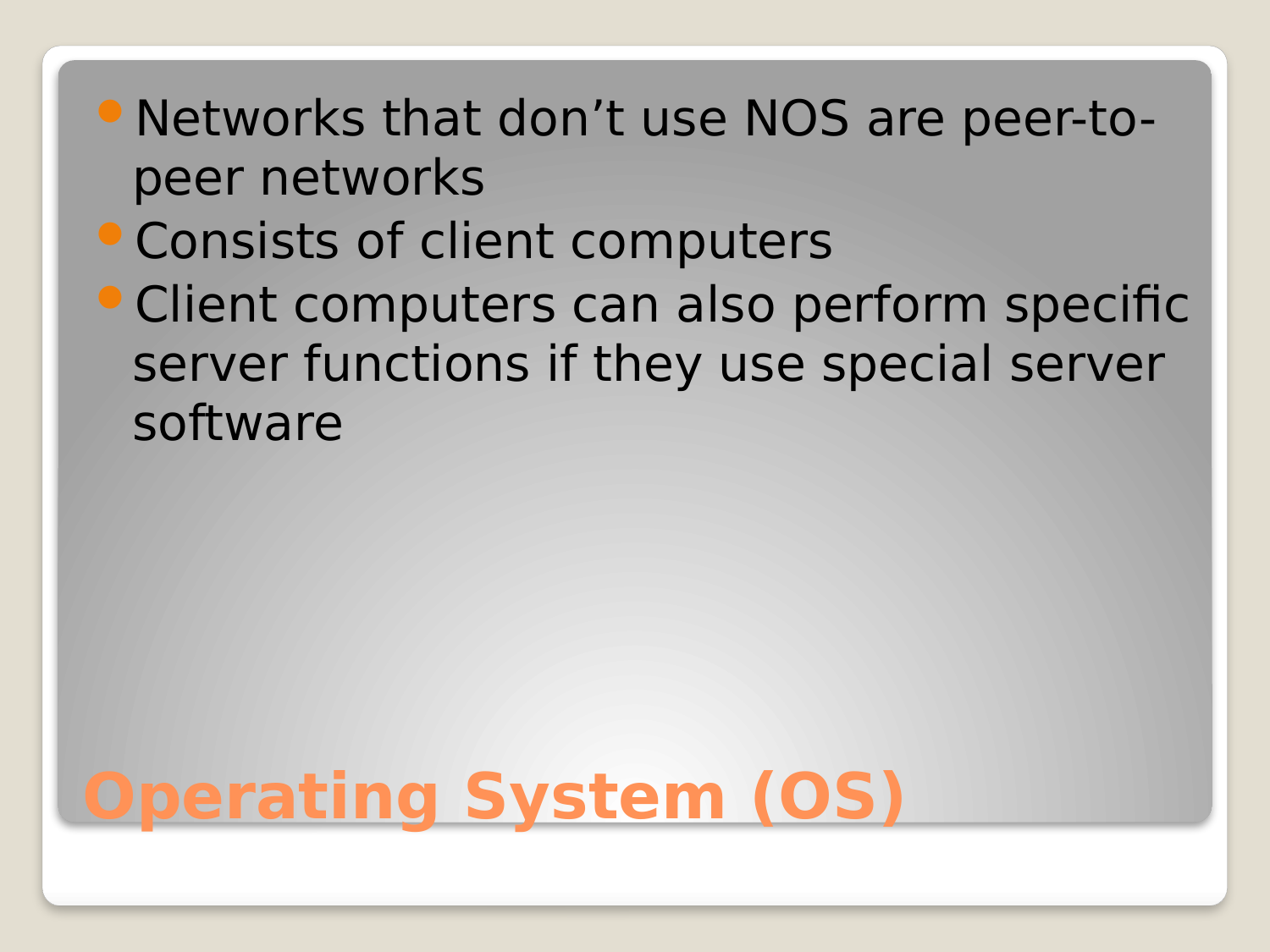

Networks that don’t use NOS are peer-to-peer networks
Consists of client computers
Client computers can also perform specific server functions if they use special server software

# Operating System (OS)